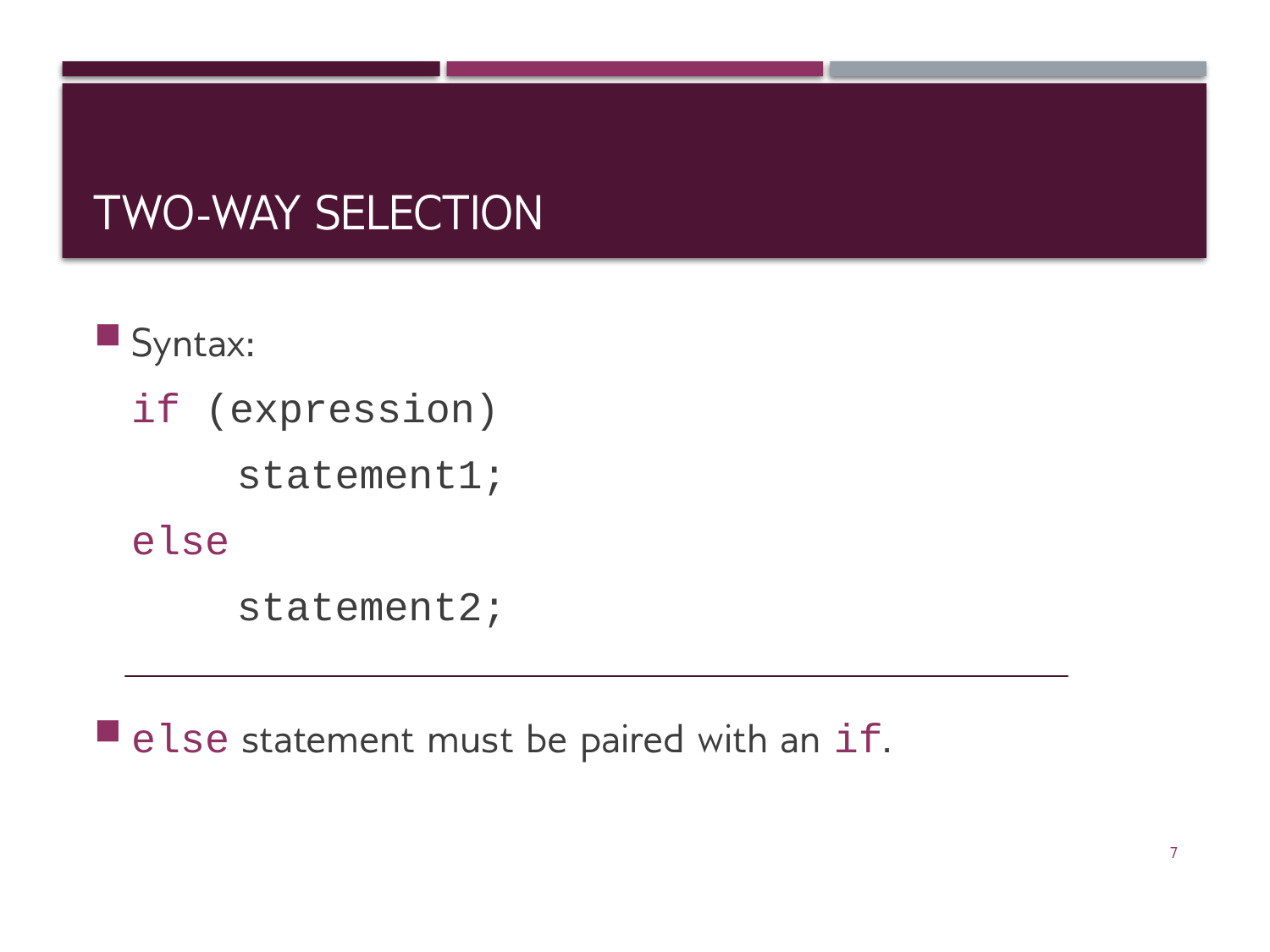

# Two-Way Selection
Syntax:
		if (expression)
	    	statement1;
		else
	    	statement2;

else statement must be paired with an if.

7